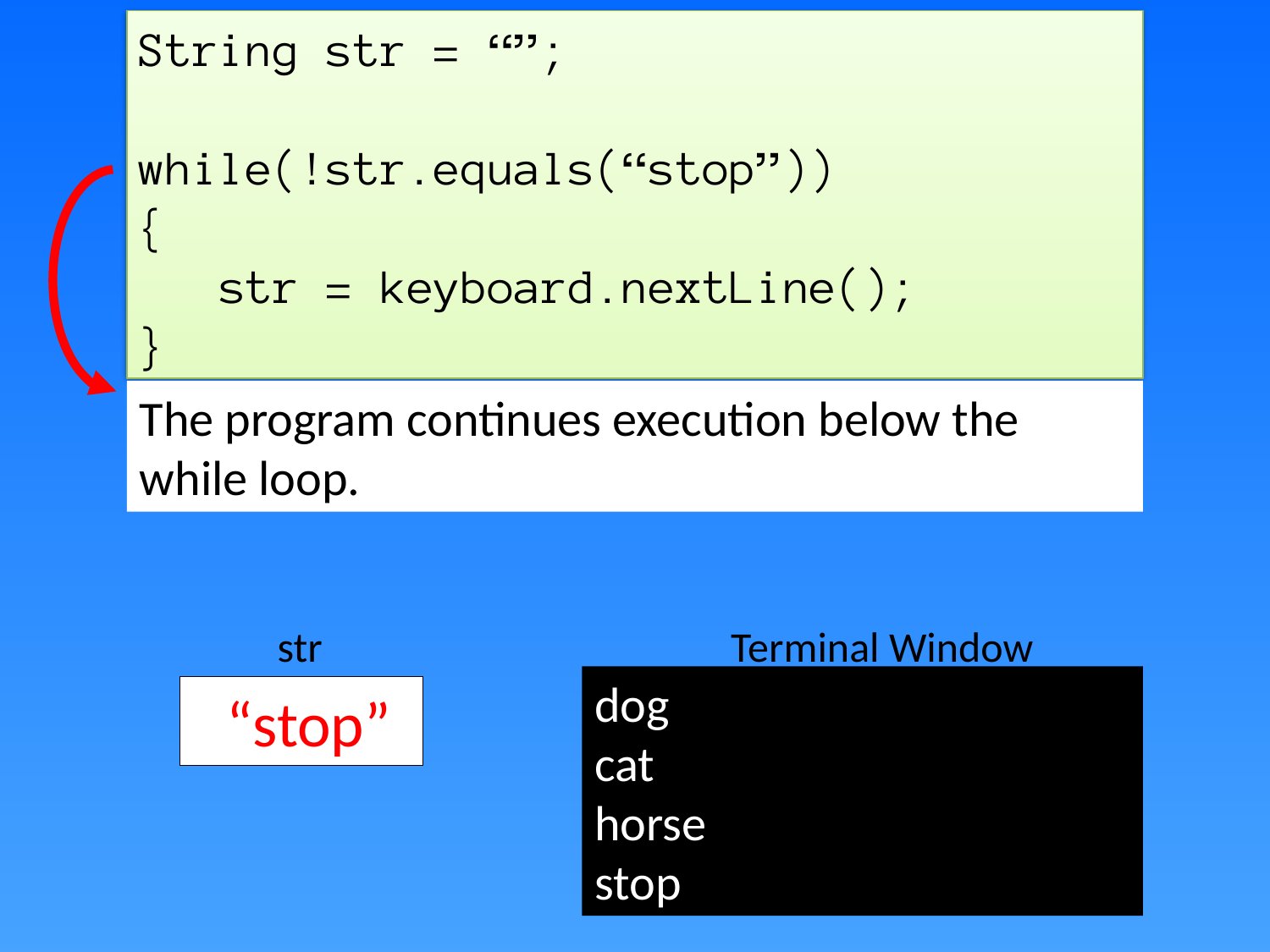

String str = “”;

while(!str.equals(“stop”))
{
   str = keyboard.nextLine();
}

The program continues execution below the while loop.
str
Terminal Window
dog
cat
horse
stop
 “stop”